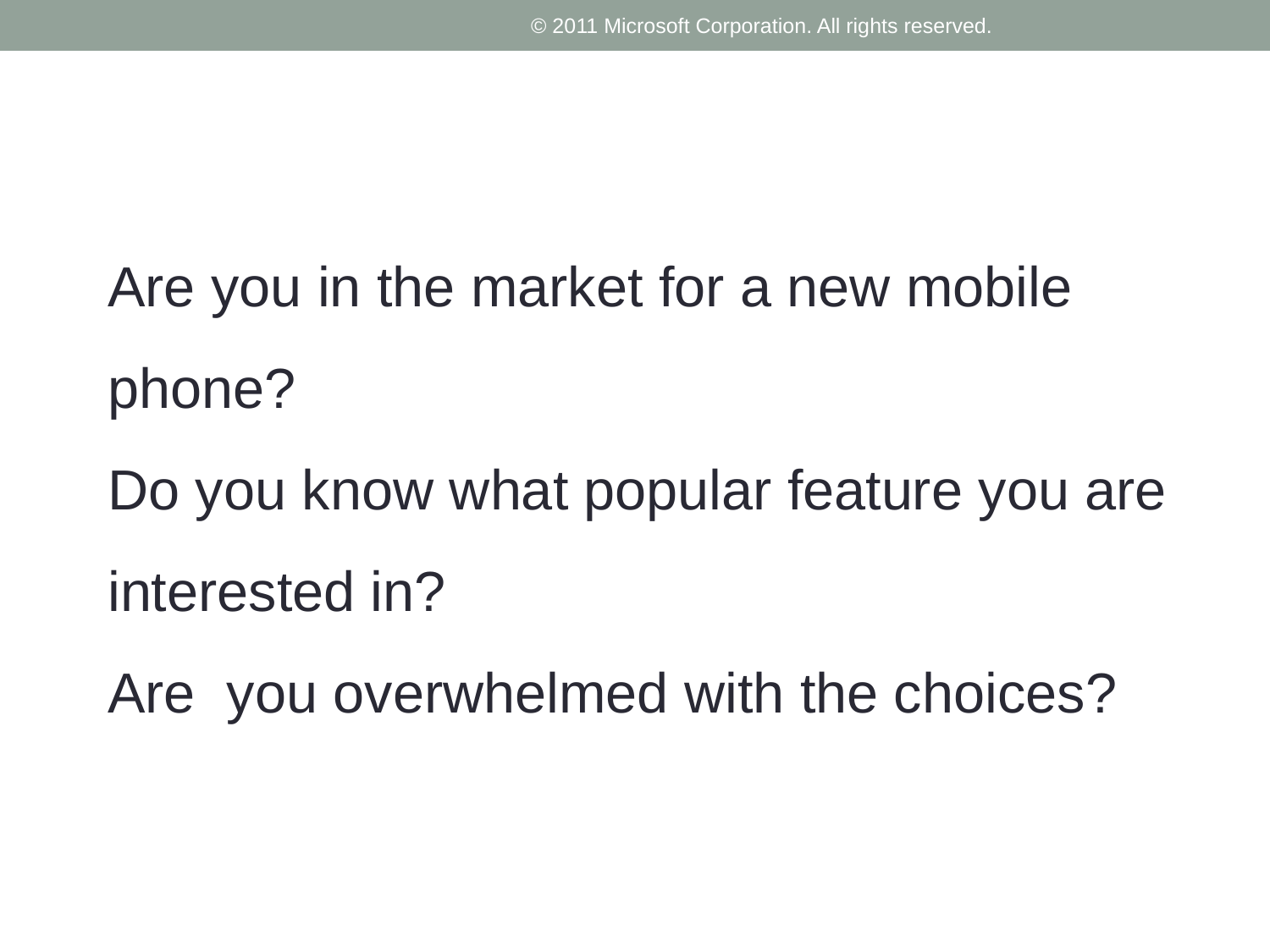

© 2011 Microsoft Corporation. All rights reserved.
Are you in the market for a new mobile phone?
Do you know what popular feature you are interested in?
Are  you overwhelmed with the choices?